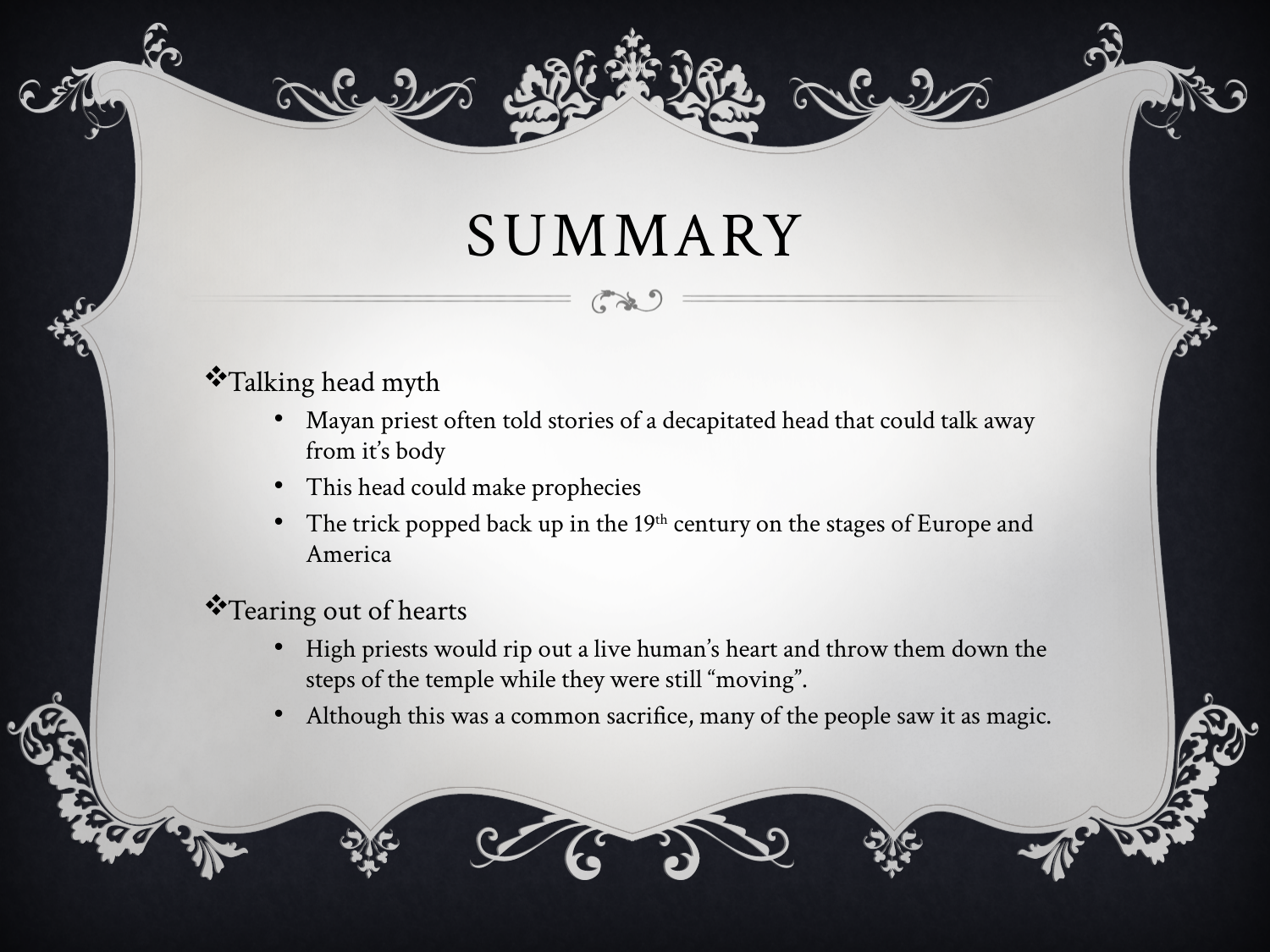

# Summary
Talking head myth
Mayan priest often told stories of a decapitated head that could talk away from it’s body
This head could make prophecies
The trick popped back up in the 19th century on the stages of Europe and America
Tearing out of hearts
High priests would rip out a live human’s heart and throw them down the steps of the temple while they were still “moving”.
Although this was a common sacrifice, many of the people saw it as magic.